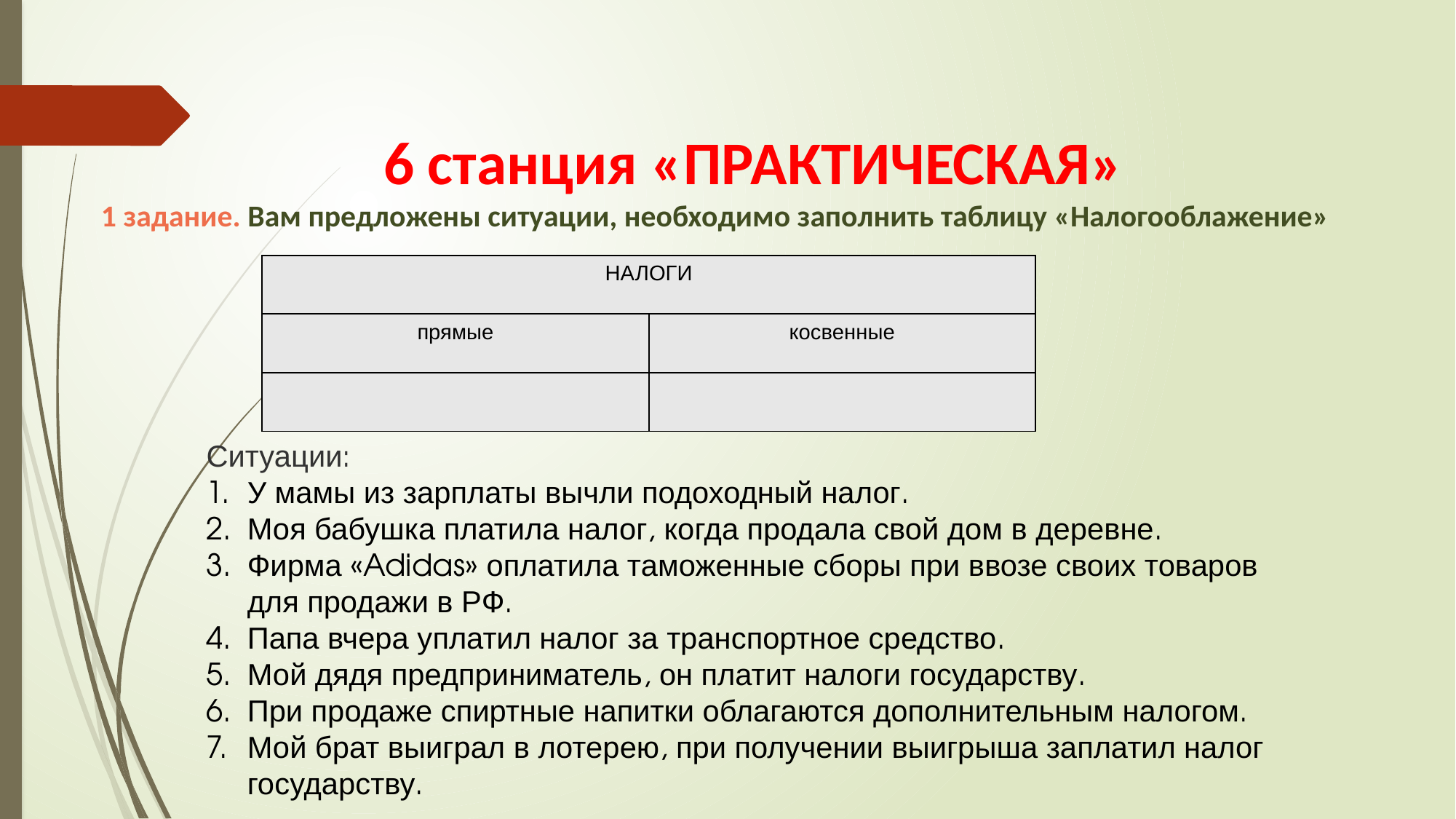

6 станция «ПРАКТИЧЕСКАЯ»
1 задание. Вам предложены ситуации, необходимо заполнить таблицу «Налогооблажение»
| НАЛОГИ |  |
| --- | --- |
| прямые | косвенные |
|  |  |
Ситуации:
У мамы из зарплаты вычли подоходный налог.
Моя бабушка платила налог, когда продала свой дом в деревне.
Фирма «Adidas» оплатила таможенные сборы при ввозе своих товаров для продажи в РФ.
Папа вчера уплатил налог за транспортное средство.
Мой дядя предприниматель, он платит налоги государству.
При продаже спиртные напитки облагаются дополнительным налогом.
Мой брат выиграл в лотерею, при получении выигрыша заплатил налог государству.